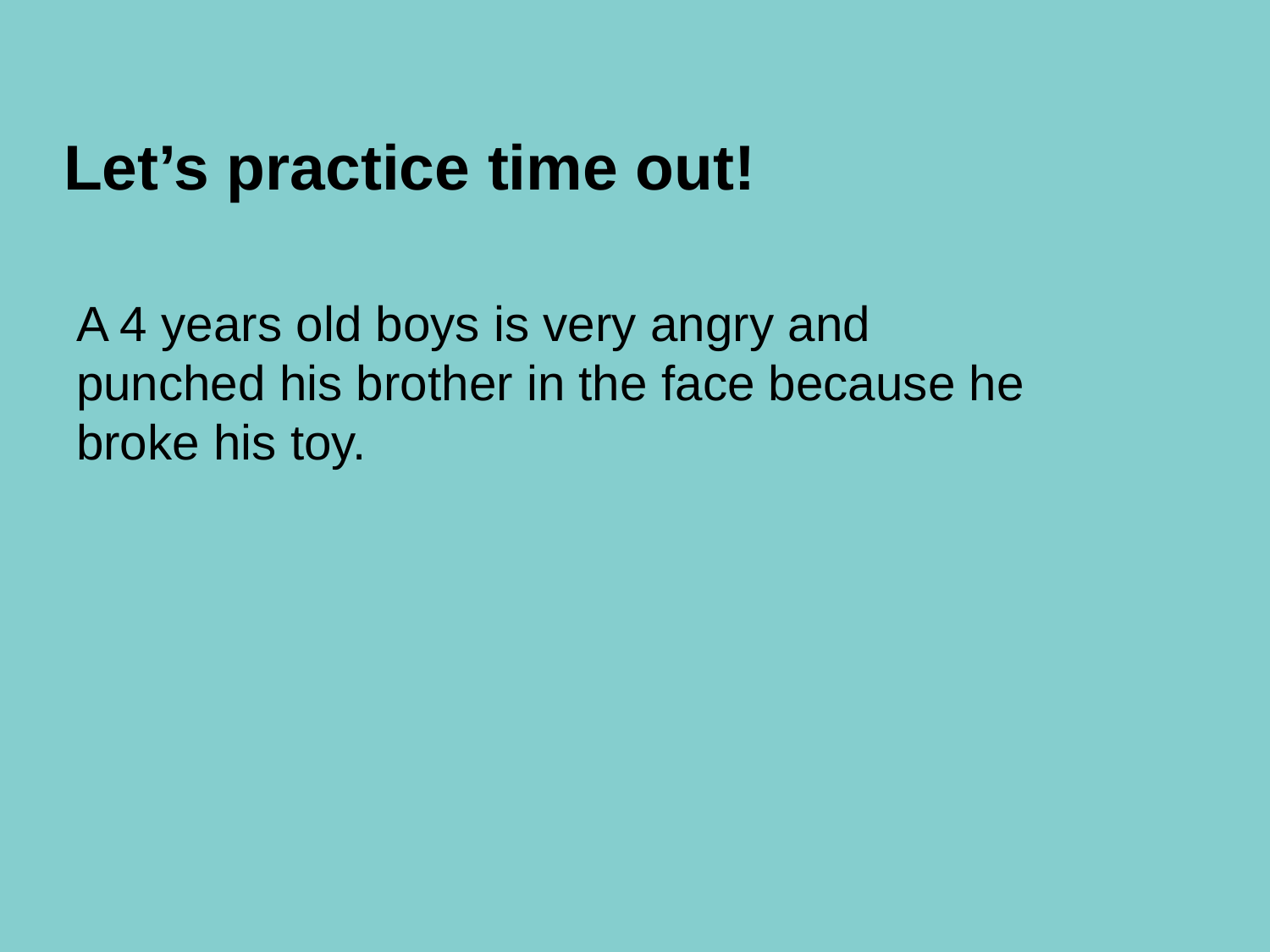

# Let’s practice time out!
A 4 years old boys is very angry and punched his brother in the face because he broke his toy.